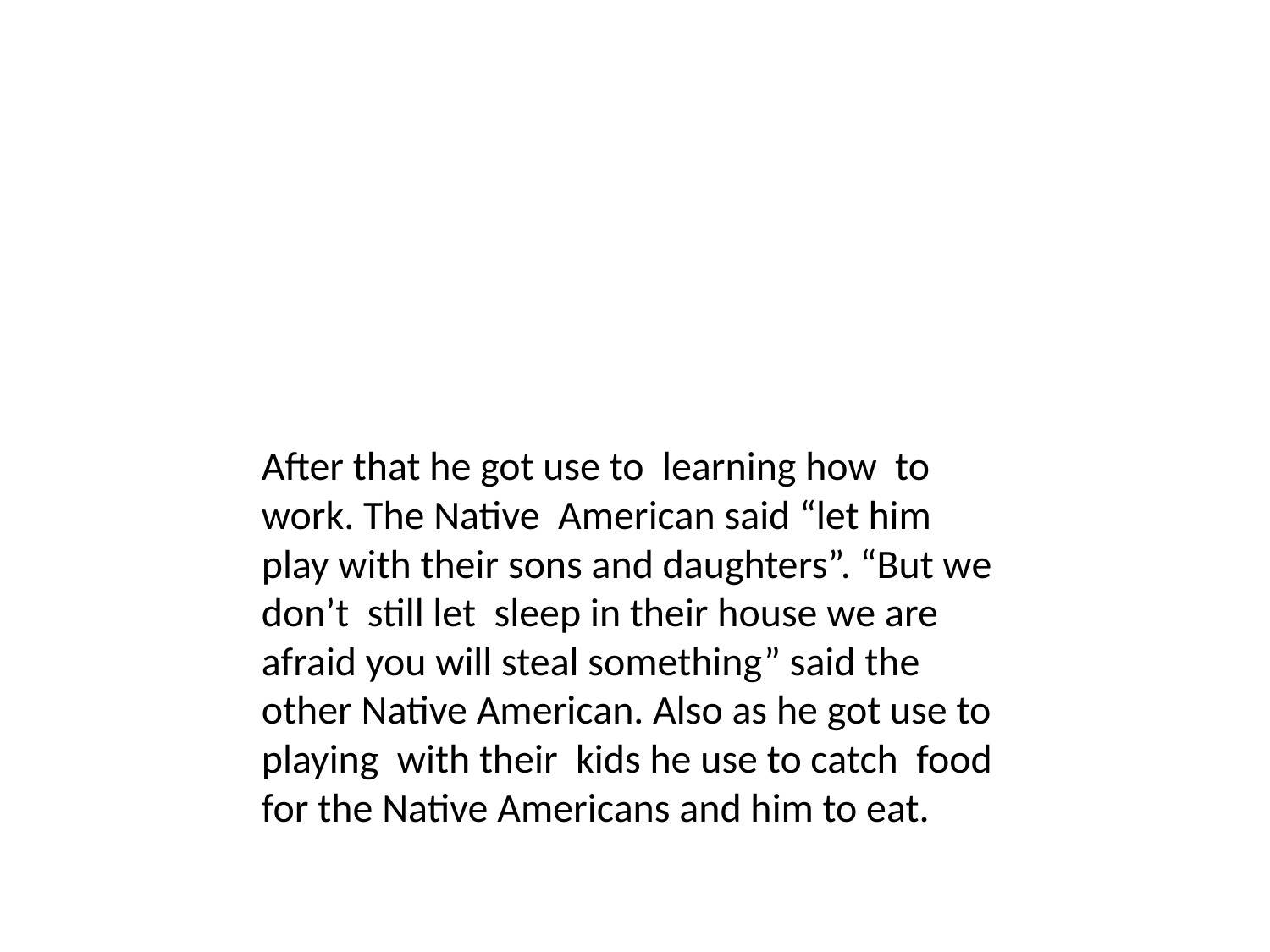

After that he got use to  learning how  to work. The Native  American said “let him play with their sons and daughters”. “But we don’t  still let  sleep in their house we are afraid you will steal something” said the other Native American. Also as he got use to playing  with their  kids he use to catch  food for the Native Americans and him to eat.